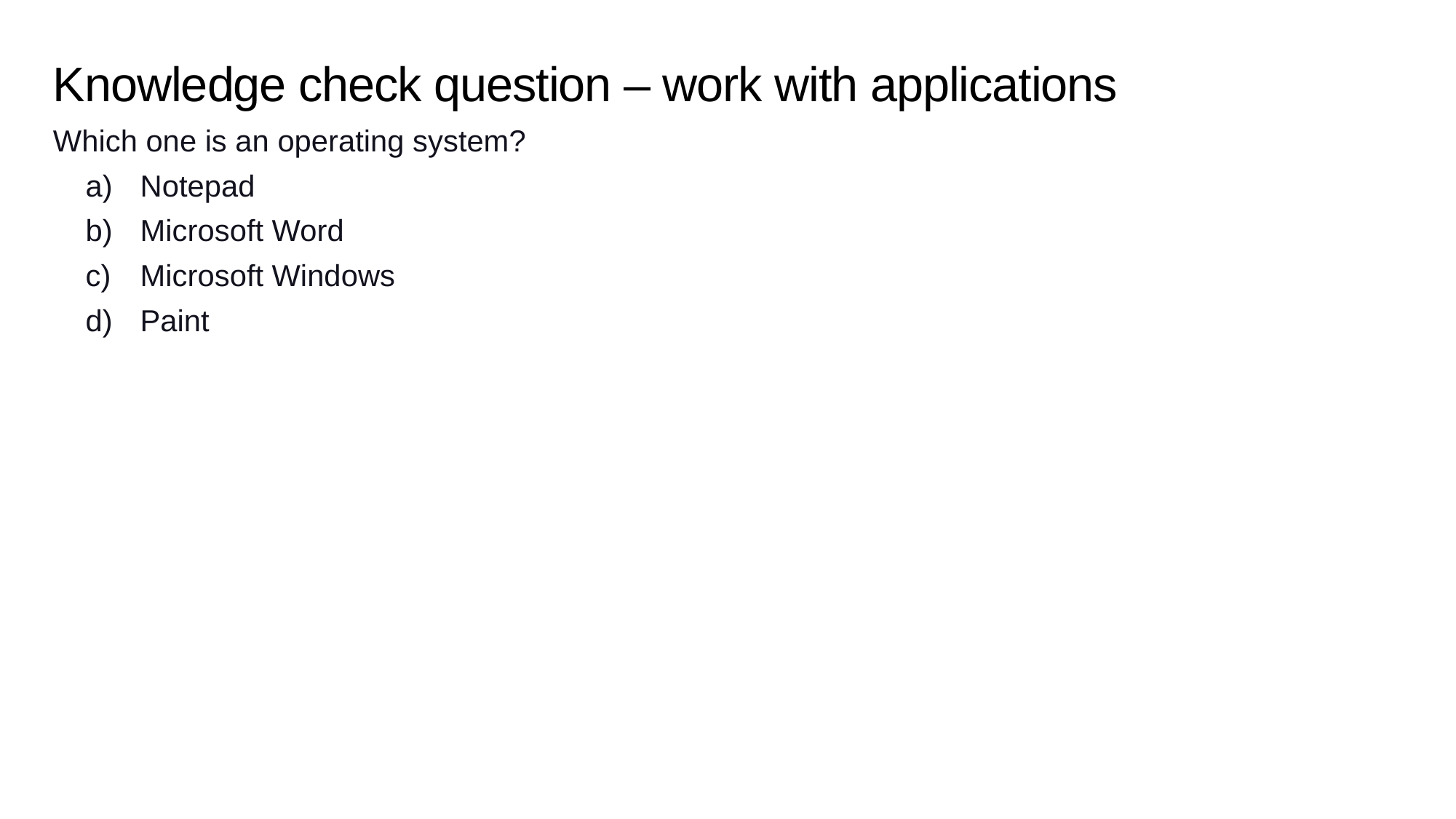

# Knowledge check question – work with applications
Which one is an operating system?
Notepad
Microsoft Word
Microsoft Windows
Paint